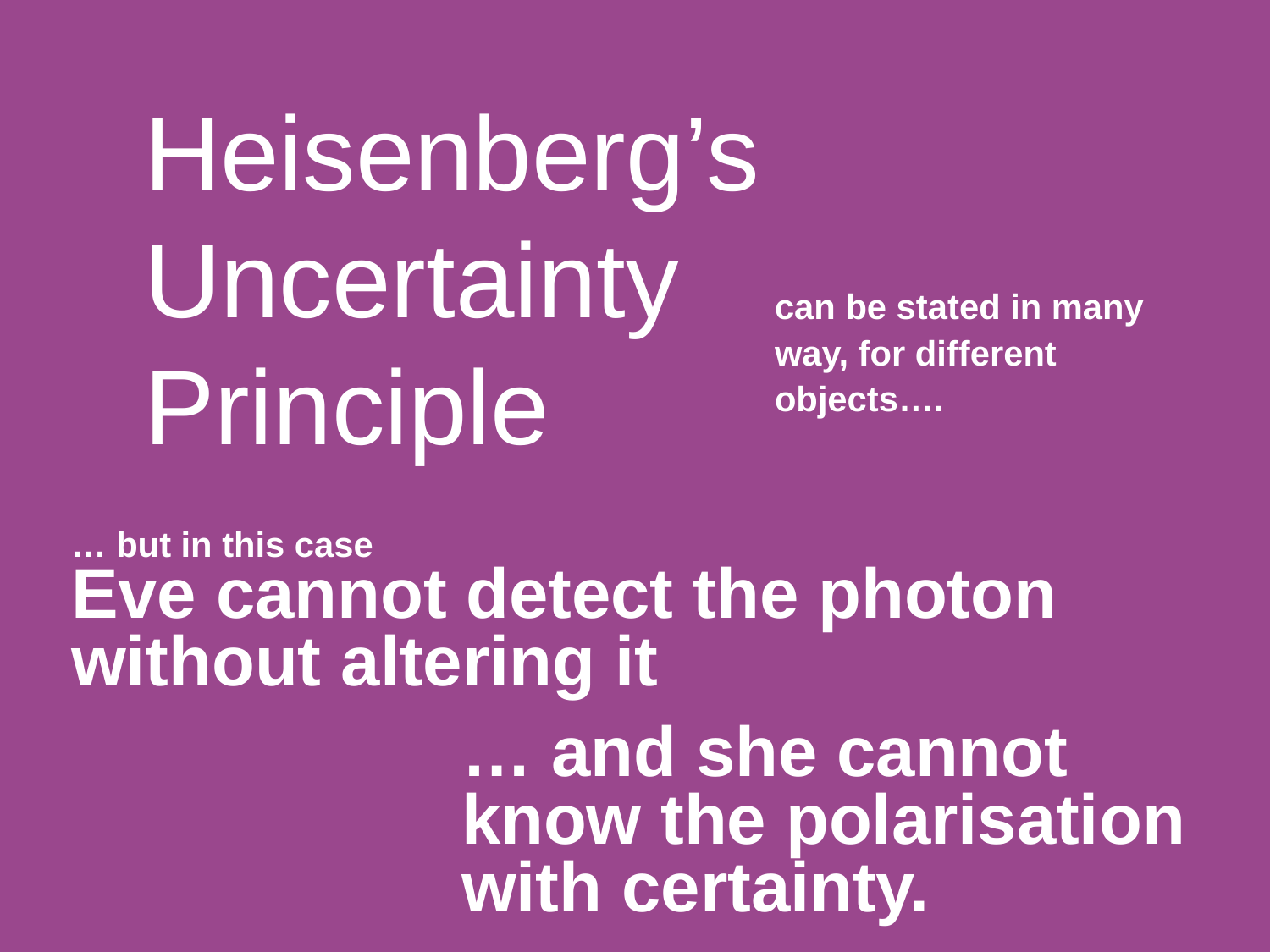

# Heisenberg’s Uncertainty Principle
can be stated in many way, for different objects….
… but in this case
Eve cannot detect the photon without altering it
… and she cannot know the polarisation with certainty.